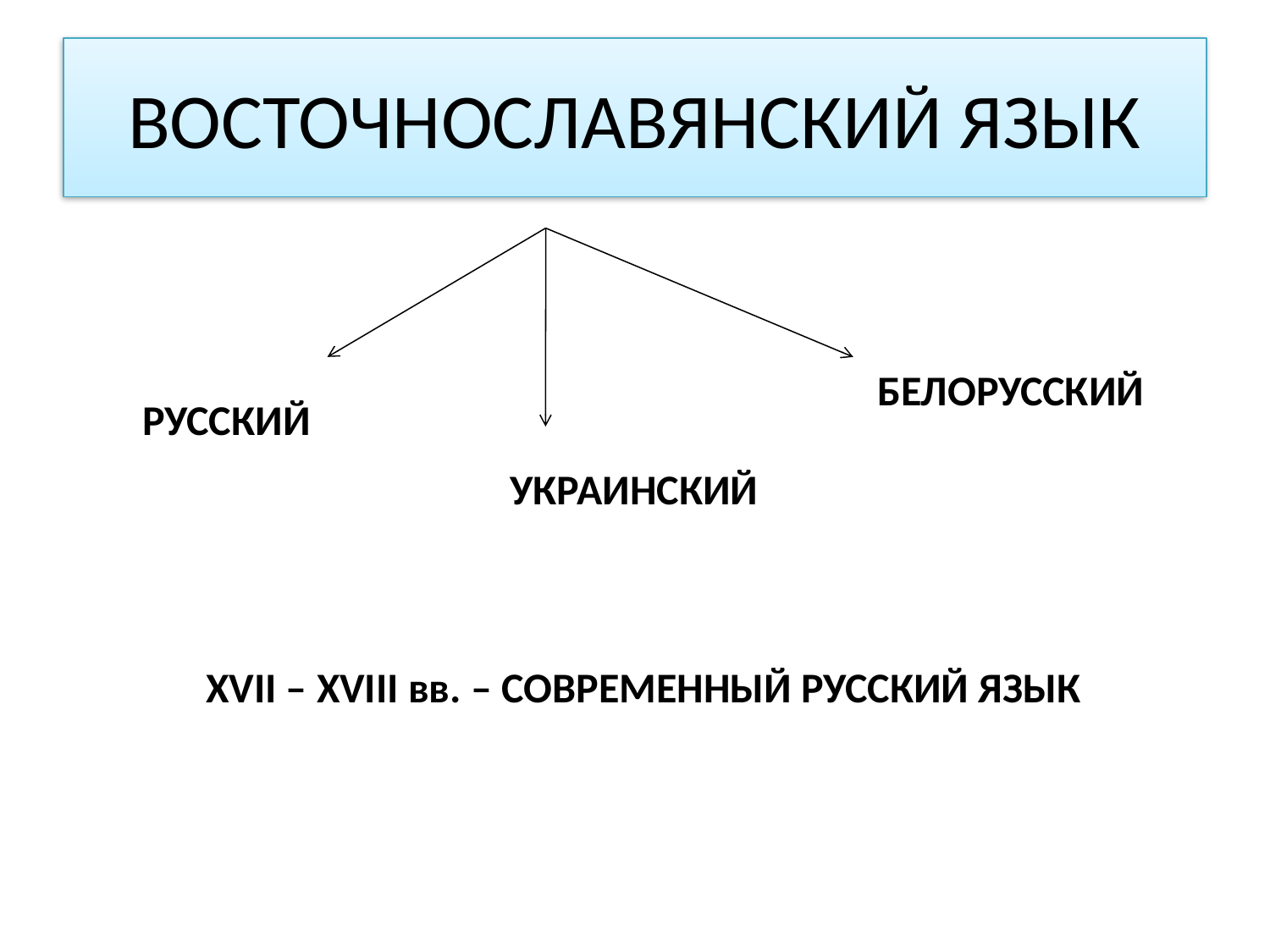

# ВОСТОЧНОСЛАВЯНСКИЙ ЯЗЫК

БЕЛОРУССКИЙ
РУССКИЙ
УКРАИНСКИЙ
XVII – XVIII вв. – СОВРЕМЕННЫЙ РУССКИЙ ЯЗЫК